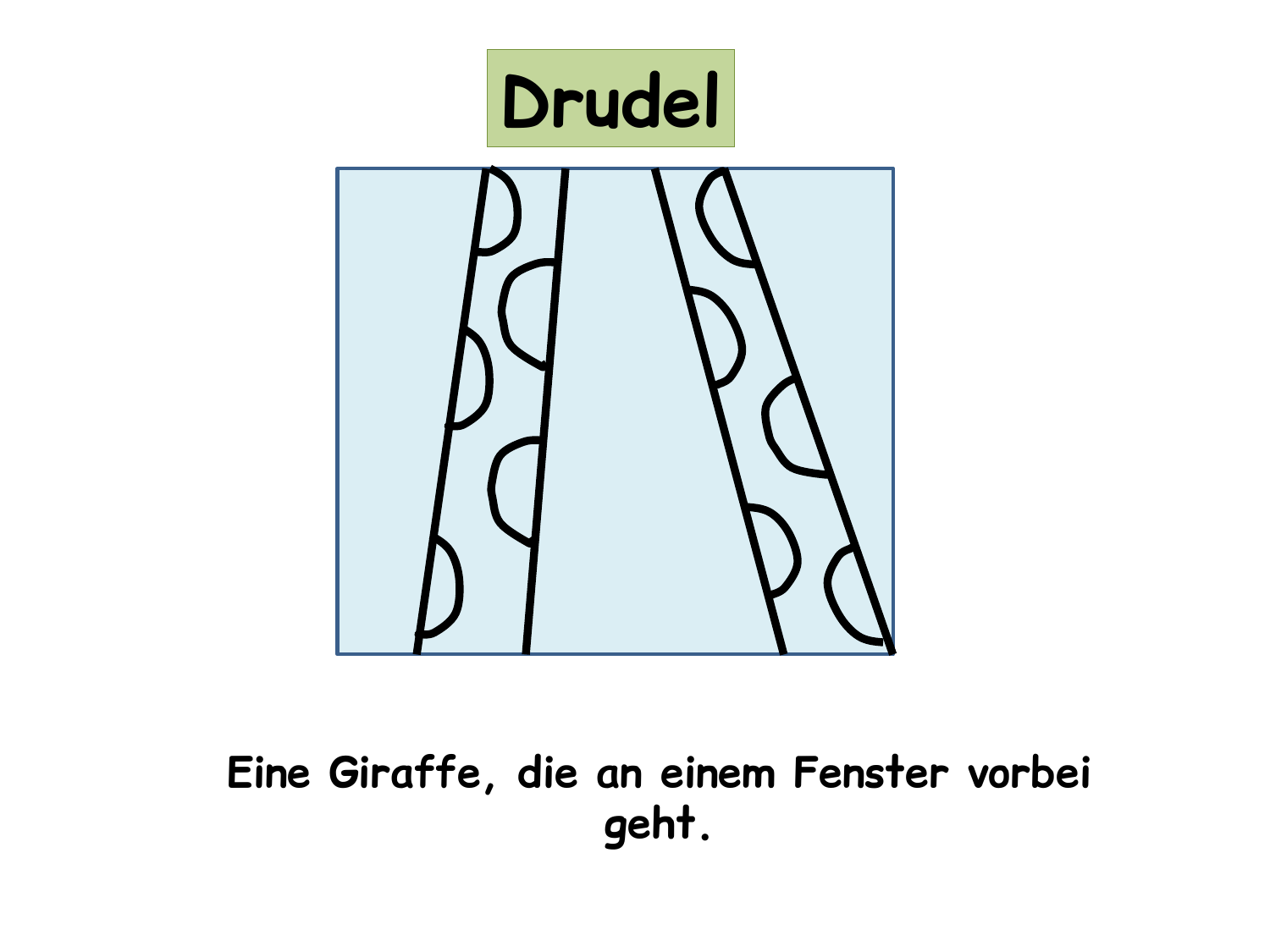

Drudel

# Eine Giraffe, die an einem Fenster vorbei geht.